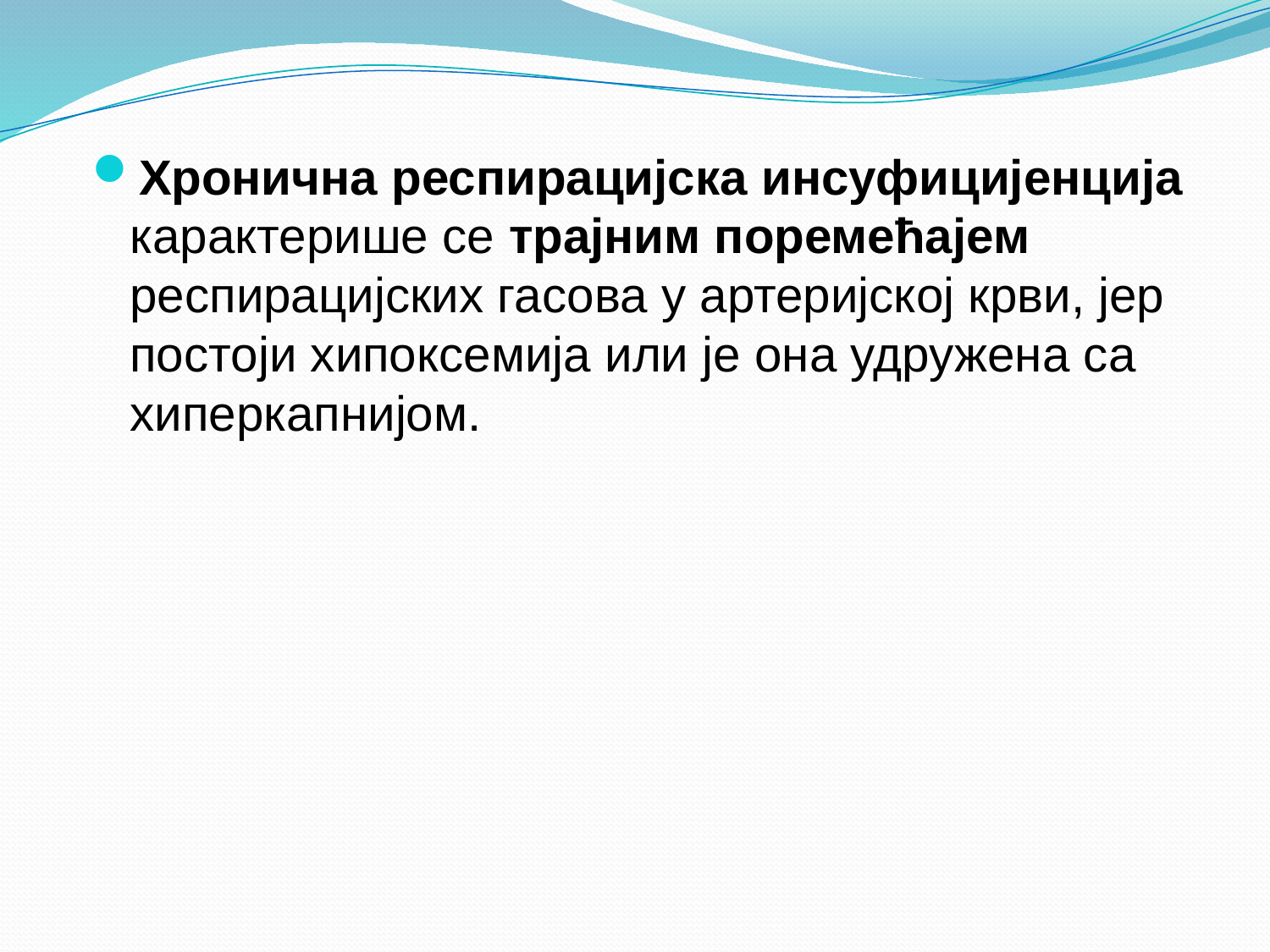

Хронична респирацијска инсуфицијенција карактерише се трајним поремећајем респирацијских гасова у артеријској крви, јер постоји хипоксемија или је она удружена са хиперкапнијом.